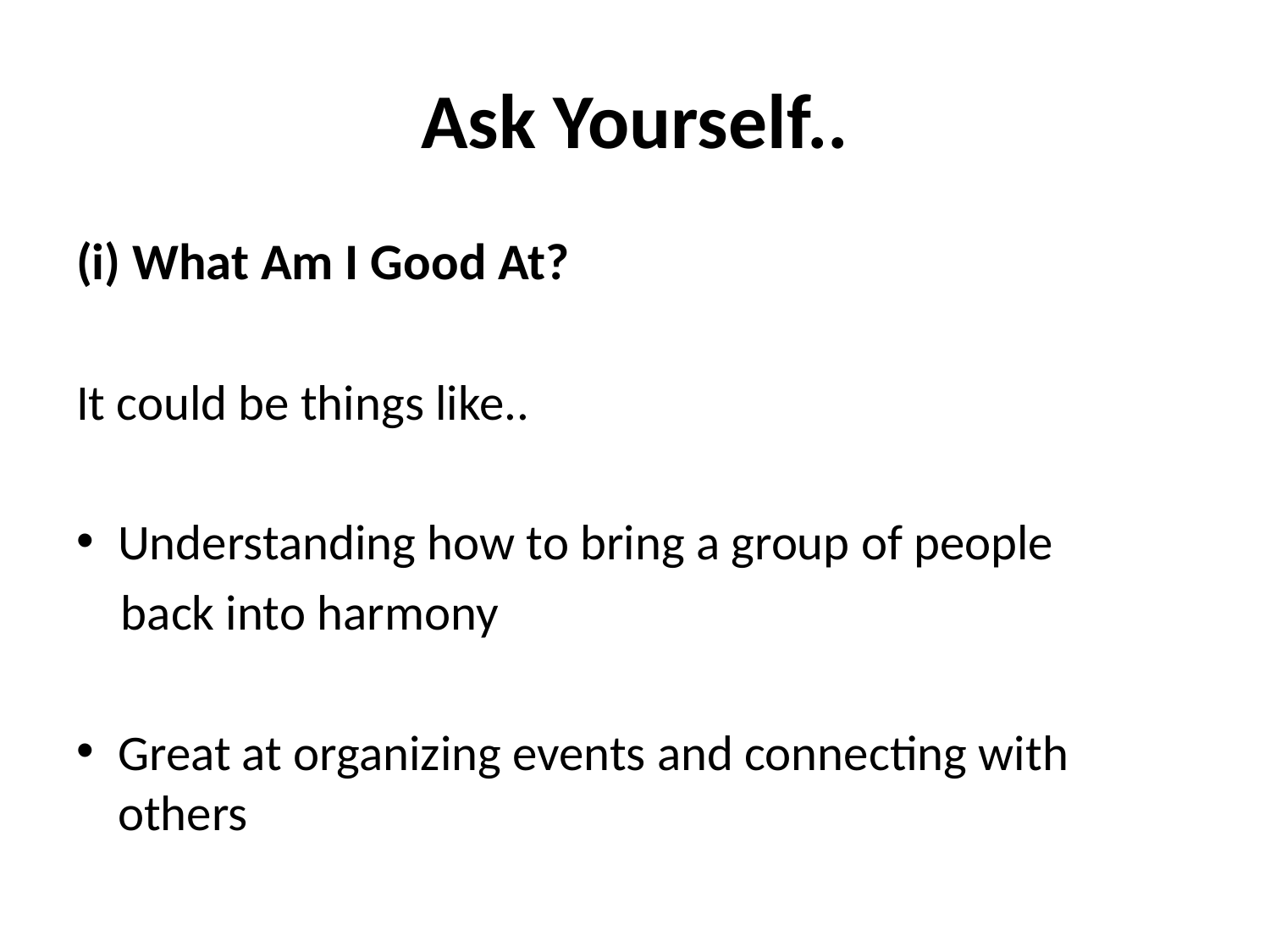

# Ask Yourself..
(i) What Am I Good At?

It could be things like..

Understanding how to bring a group of people
    back into harmony

Great at organizing events and connecting with others